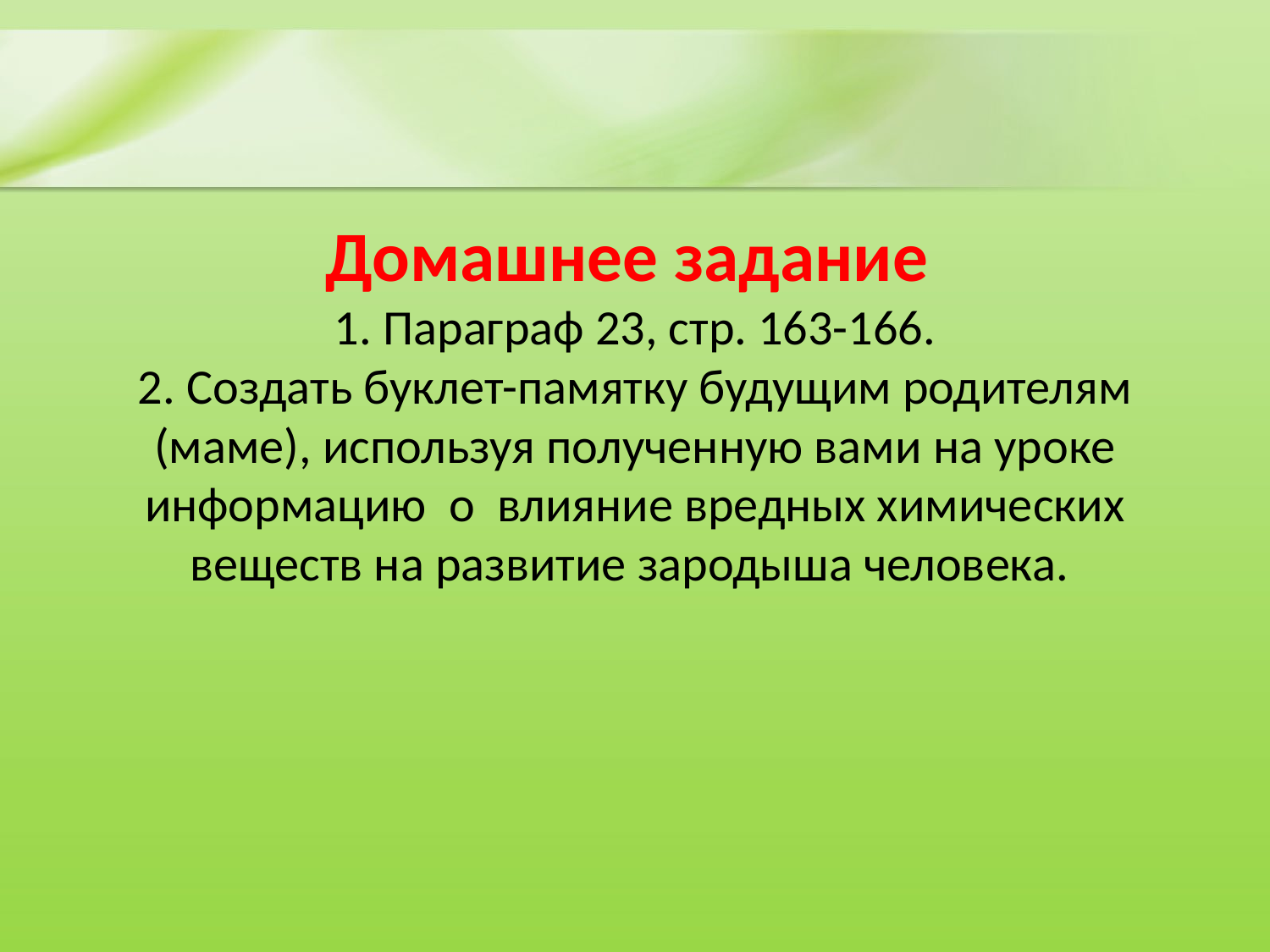

# Домашнее задание 1. Параграф 23, стр. 163-166. 2. Создать буклет-памятку будущим родителям (маме), используя полученную вами на уроке информацию  о  влияние вредных химических веществ на развитие зародыша человека.